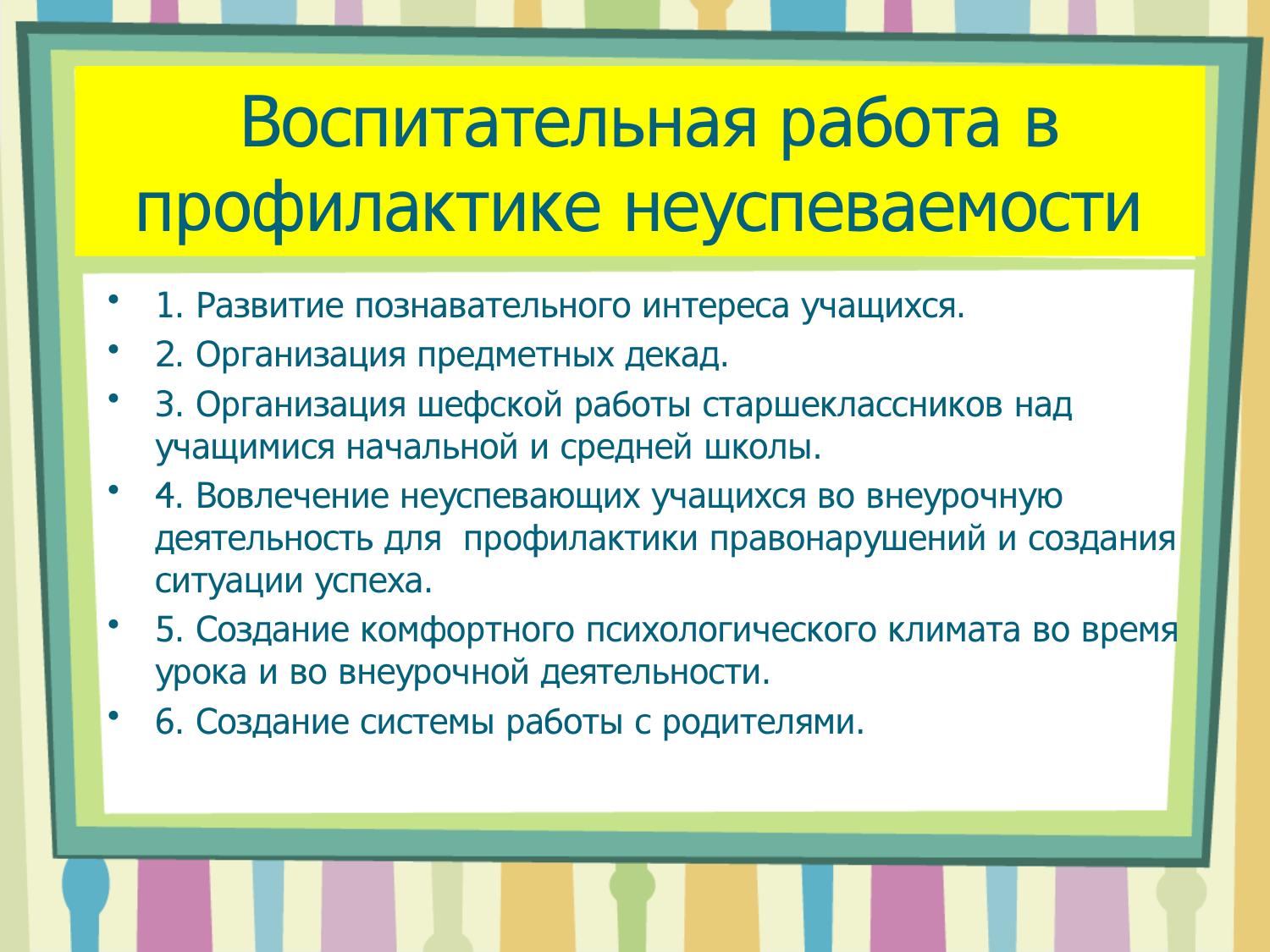

# Воспитательная работа в профилактике неуспеваемости
1. Развитие познавательного интереса учащихся.
2. Организация предметных декад.
3. Организация шефской работы старшеклассников над учащимися начальной и средней школы.
4. Вовлечение неуспевающих учащихся во внеурочную деятельность для  профилактики правонарушений и создания ситуации успеха.
5. Создание комфортного психологического климата во время урока и во внеурочной деятельности.
6. Создание системы работы с родителями.